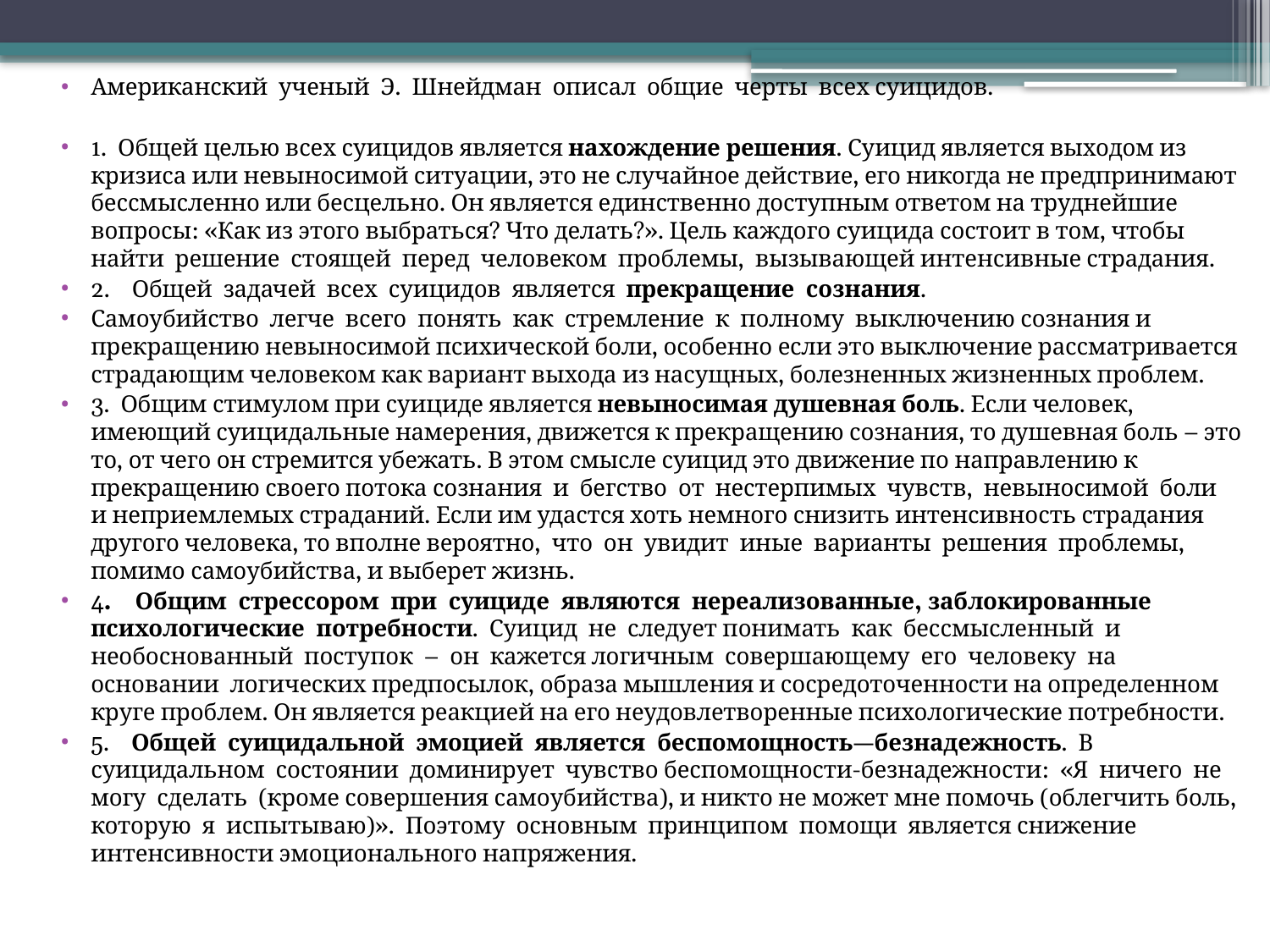

Американский  ученый  Э.  Шнейдман  описал  общие  черты  всех суицидов.

1.  Общей целью всех суицидов является нахождение решения. Суицид является выходом из кризиса или невыносимой ситуации, это не случайное действие, его никогда не предпринимают бессмысленно или бесцельно. Он является единственно доступным ответом на труднейшие вопросы: «Как из этого выбраться? Что делать?». Цель каждого суицида состоит в том, чтобы найти  решение  стоящей  перед  человеком  проблемы,  вызывающей интенсивные страдания.
2.    Общей  задачей  всех  суицидов  является  прекращение  сознания.
Самоубийство  легче  всего  понять  как  стремление  к  полному  выключению сознания и прекращению невыносимой психической боли, особенно если это выключение рассматривается страдающим человеком как вариант выхода из насущных, болезненных жизненных проблем.
3.  Общим стимулом при суициде является невыносимая душевная боль. Если человек, имеющий суицидальные намерения, движется к прекращению сознания, то душевная боль – это то, от чего он стремится убежать. В этом смысле суицид это движение по направлению к прекращению своего потока сознания  и  бегство  от  нестерпимых  чувств,  невыносимой  боли  и неприемлемых страданий. Если им удастся хоть немного снизить интенсивность страдания другого человека, то вполне вероятно,  что  он  увидит  иные  варианты  решения  проблемы,  помимо самоубийства, и выберет жизнь.
4.    Общим  стрессором  при  суициде  являются  нереализованные, заблокированные  психологические  потребности.  Суицид  не  следует понимать  как  бессмысленный  и  необоснованный  поступок  –  он  кажется логичным  совершающему  его  человеку  на  основании  логических предпосылок, образа мышления и сосредоточенности на определенном круге проблем. Он является реакцией на его неудовлетворенные психологические потребности.
5.    Общей  суицидальной  эмоцией  является  беспомощность—безнадежность.  В  суицидальном  состоянии  доминирует  чувство беспомощности-безнадежности:  «Я  ничего  не  могу  сделать  (кроме совершения самоубийства), и никто не может мне помочь (облегчить боль, которую  я  испытываю)».  Поэтому  основным  принципом  помощи  является снижение интенсивности эмоционального напряжения.